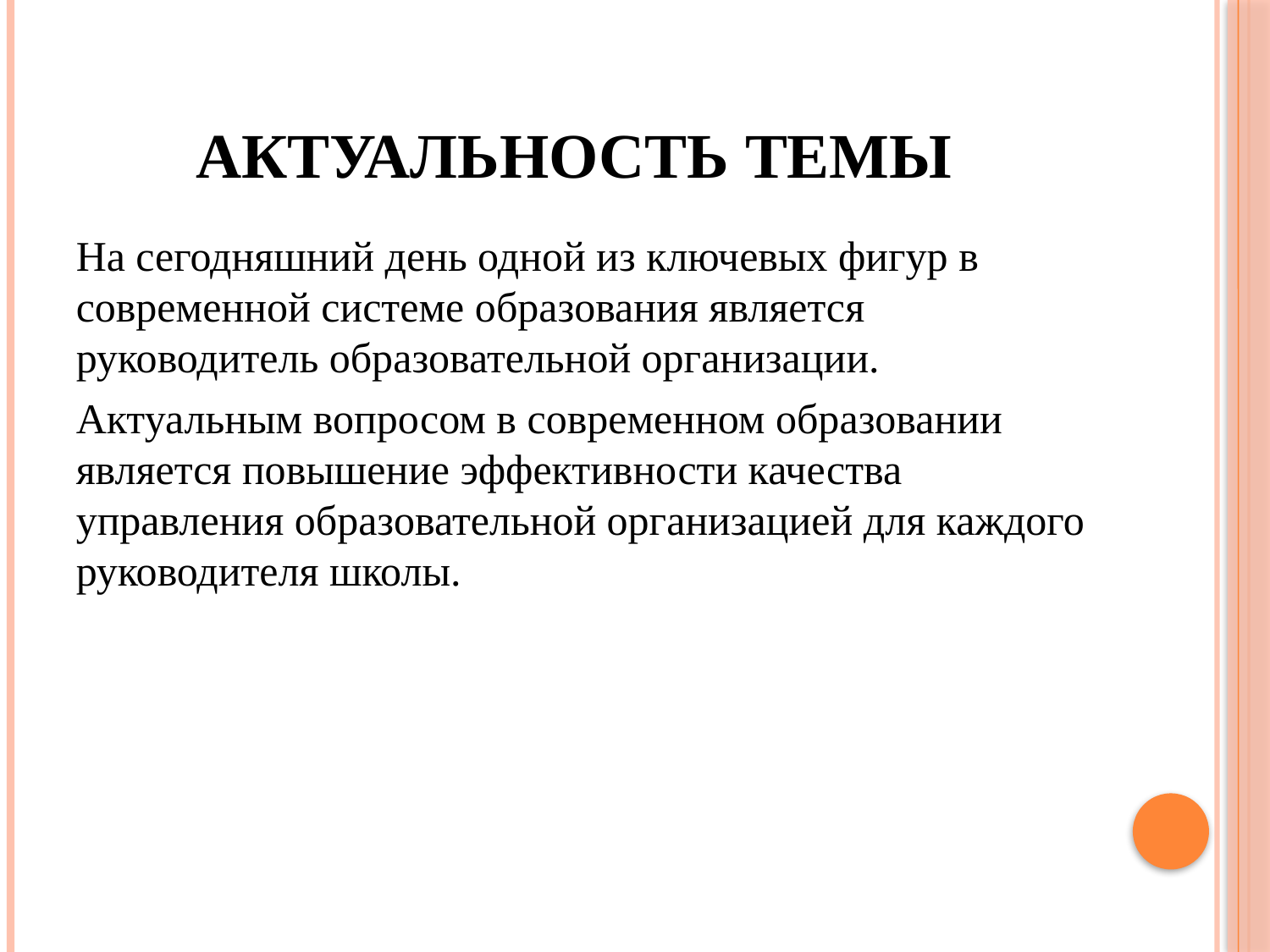

# Актуальность темы
На сегодняшний день одной из ключевых фигур в современной системе образования является руководитель образовательной организации.
Актуальным вопросом в современном образовании является повышение эффективности качества управления образовательной организацией для каждого руководителя школы.